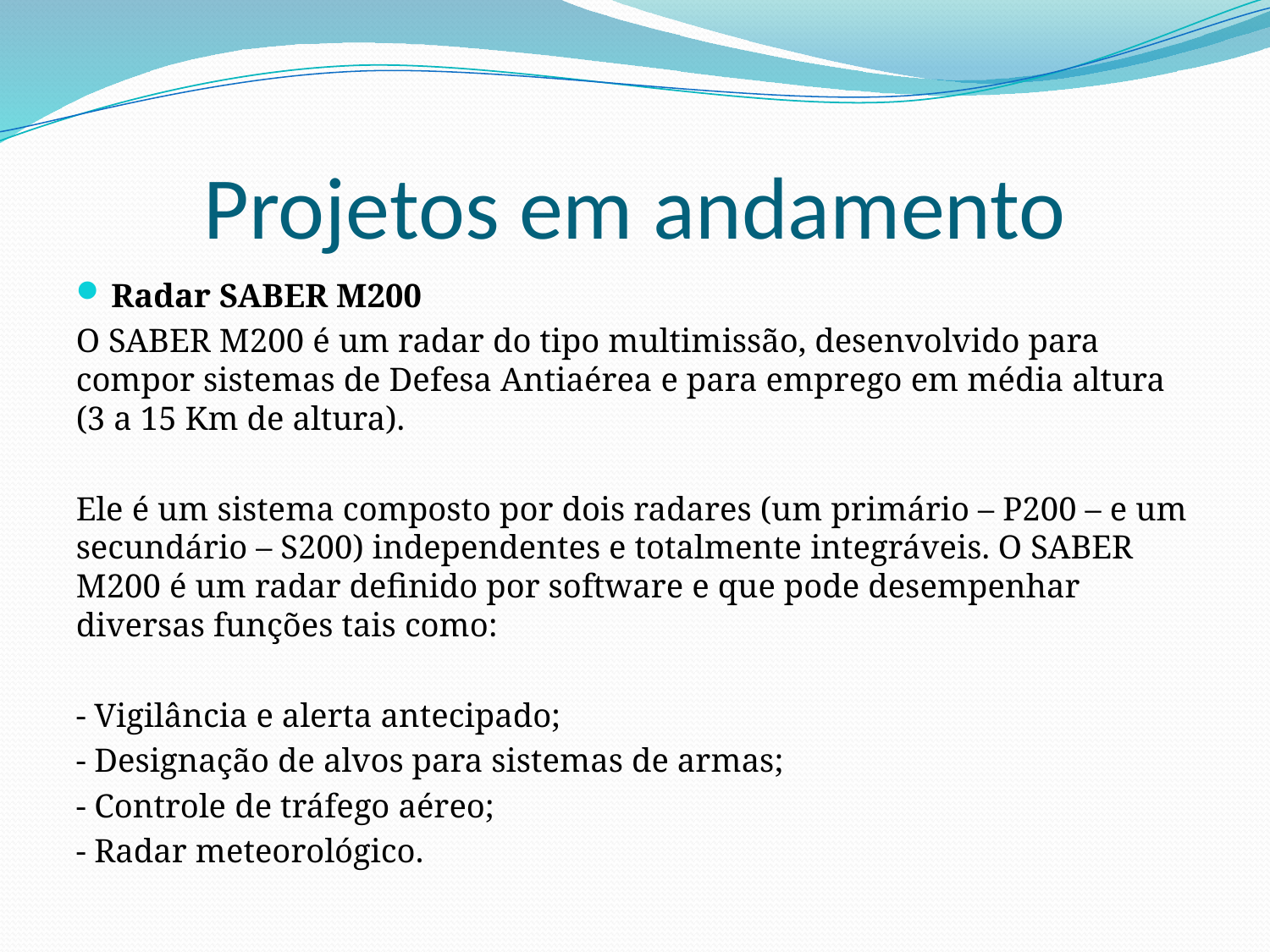

# Projetos em andamento
Radar SABER M200
O SABER M200 é um radar do tipo multimissão, desenvolvido para compor sistemas de Defesa Antiaérea e para emprego em média altura (3 a 15 Km de altura).

Ele é um sistema composto por dois radares (um primário – P200 – e um secundário – S200) independentes e totalmente integráveis. O SABER M200 é um radar definido por software e que pode desempenhar diversas funções tais como:

- Vigilância e alerta antecipado;
- Designação de alvos para sistemas de armas;
- Controle de tráfego aéreo;
- Radar meteorológico.